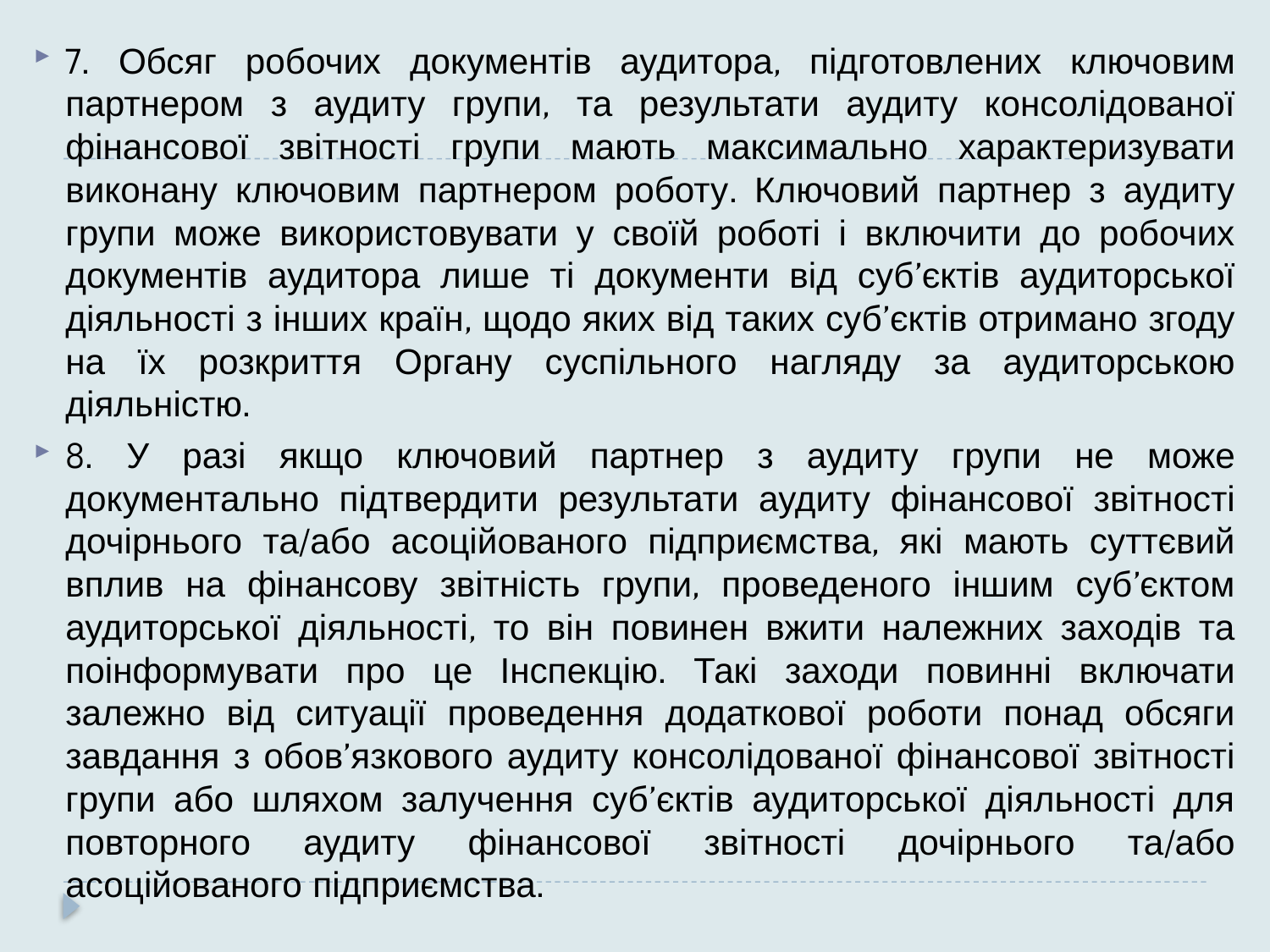

7. Обсяг робочих документів аудитора, підготовлених ключовим партнером з аудиту групи, та результати аудиту консолідованої фінансової звітності групи мають максимально характеризувати виконану ключовим партнером роботу. Ключовий партнер з аудиту групи може використовувати у своїй роботі і включити до робочих документів аудитора лише ті документи від суб’єктів аудиторської діяльності з інших країн, щодо яких від таких суб’єктів отримано згоду на їх розкриття Органу суспільного нагляду за аудиторською діяльністю.
8. У разі якщо ключовий партнер з аудиту групи не може документально підтвердити результати аудиту фінансової звітності дочірнього та/або асоційованого підприємства, які мають суттєвий вплив на фінансову звітність групи, проведеного іншим суб’єктом аудиторської діяльності, то він повинен вжити належних заходів та поінформувати про це Інспекцію. Такі заходи повинні включати залежно від ситуації проведення додаткової роботи понад обсяги завдання з обов’язкового аудиту консолідованої фінансової звітності групи або шляхом залучення суб’єктів аудиторської діяльності для повторного аудиту фінансової звітності дочірнього та/або асоційованого підприємства.